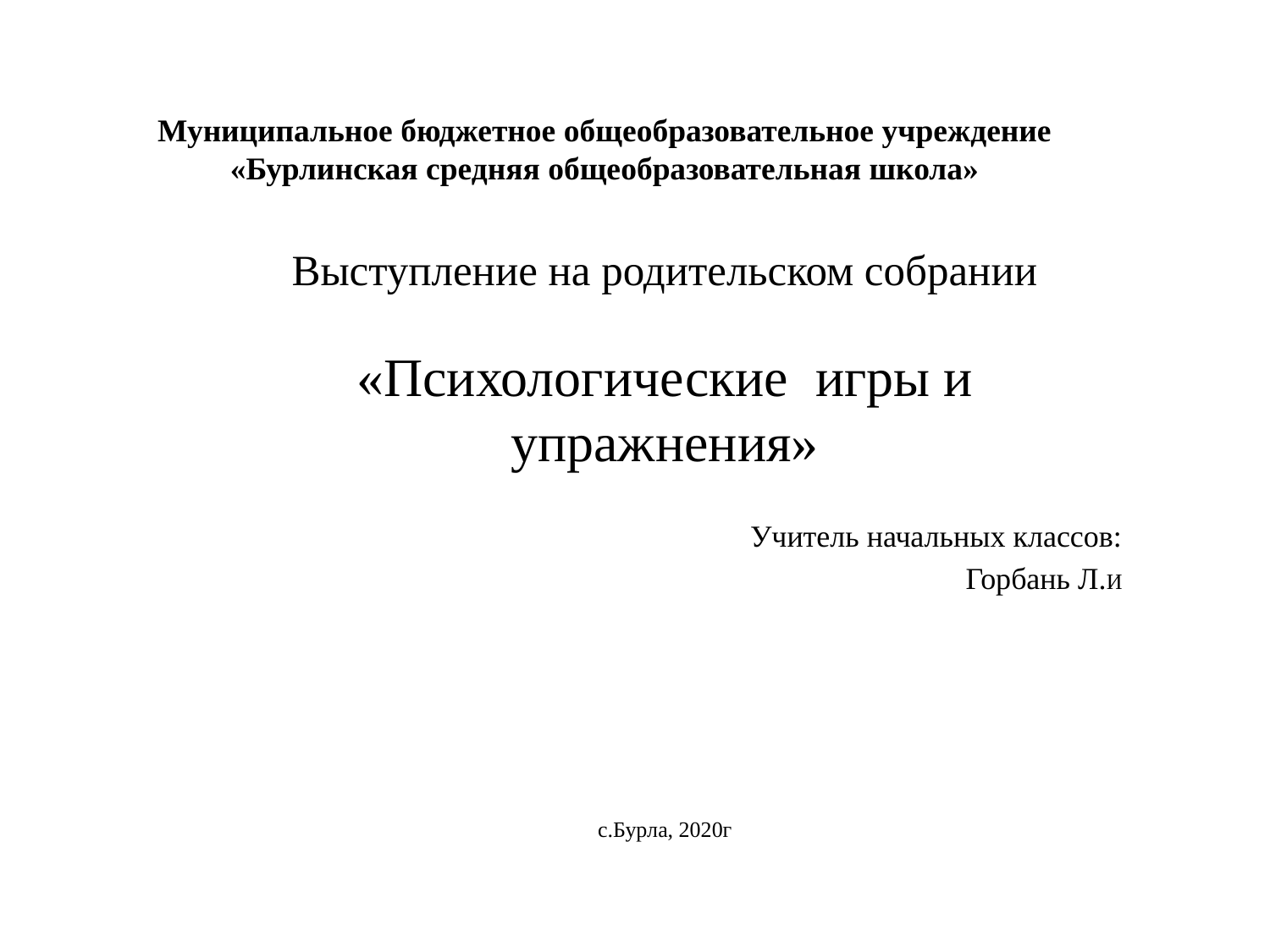

# Муниципальное бюджетное общеобразовательное учреждение «Бурлинская средняя общеобразовательная школа»
Выступление на родительском собрании

«Психологические  игры и упражнения»

Учитель начальных классов:
 Горбань Л.И

с.Бурла, 2020г